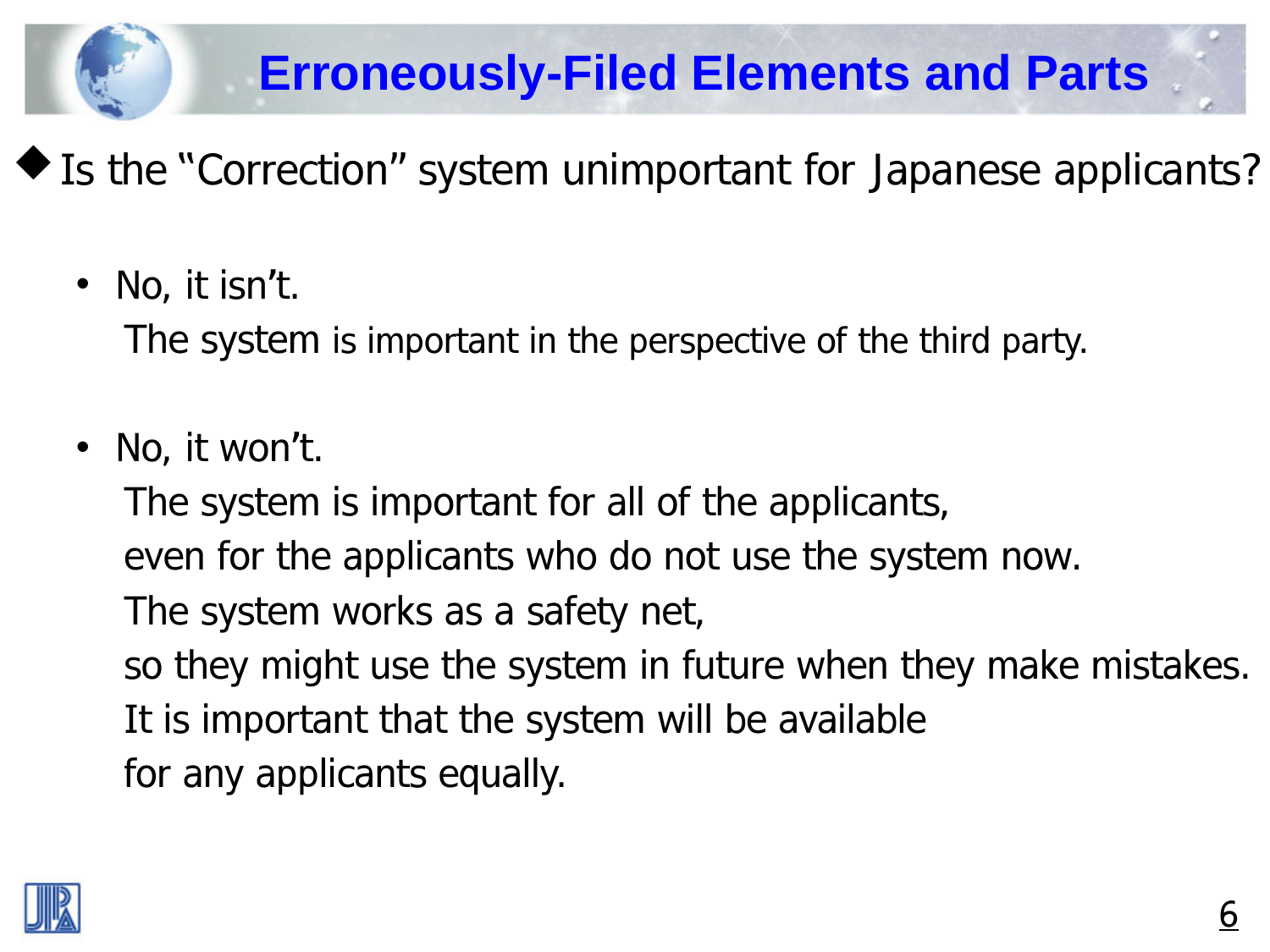

Erroneously-Filed Elements and Parts
Is the “Correction” system unimportant for Japanese applicants?

No, it isn’t.
    The system is important in the perspective of the third party.

No, it won’t.
    The system is important for all of the applicants,
    even for the applicants who do not use the system now.
    The system works as a safety net,
    so they might use the system in future when they make mistakes.
    It is important that the system will be available
    for any applicants equally.
6